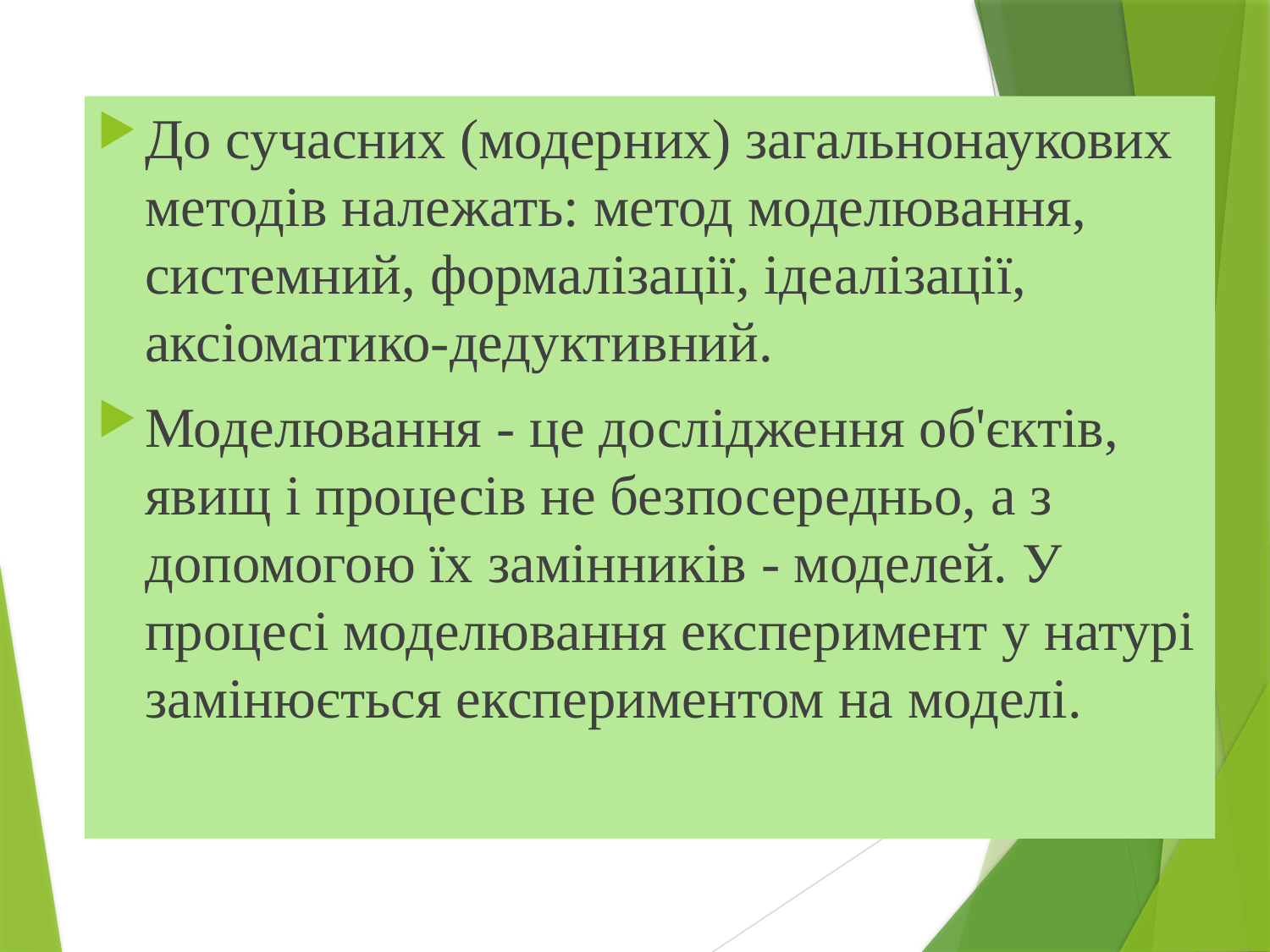

До сучасних (модерних) загальнонаукових методів належать: метод моделювання, системний, формалізації, ідеалізації, аксіоматико-дедуктивний.
Моделювання - це дослідження об'єктів, явищ і процесів не безпосередньо, а з допомогою їх замінників - моделей. У процесі моделювання експеримент у натурі замінюється експериментом на моделі.